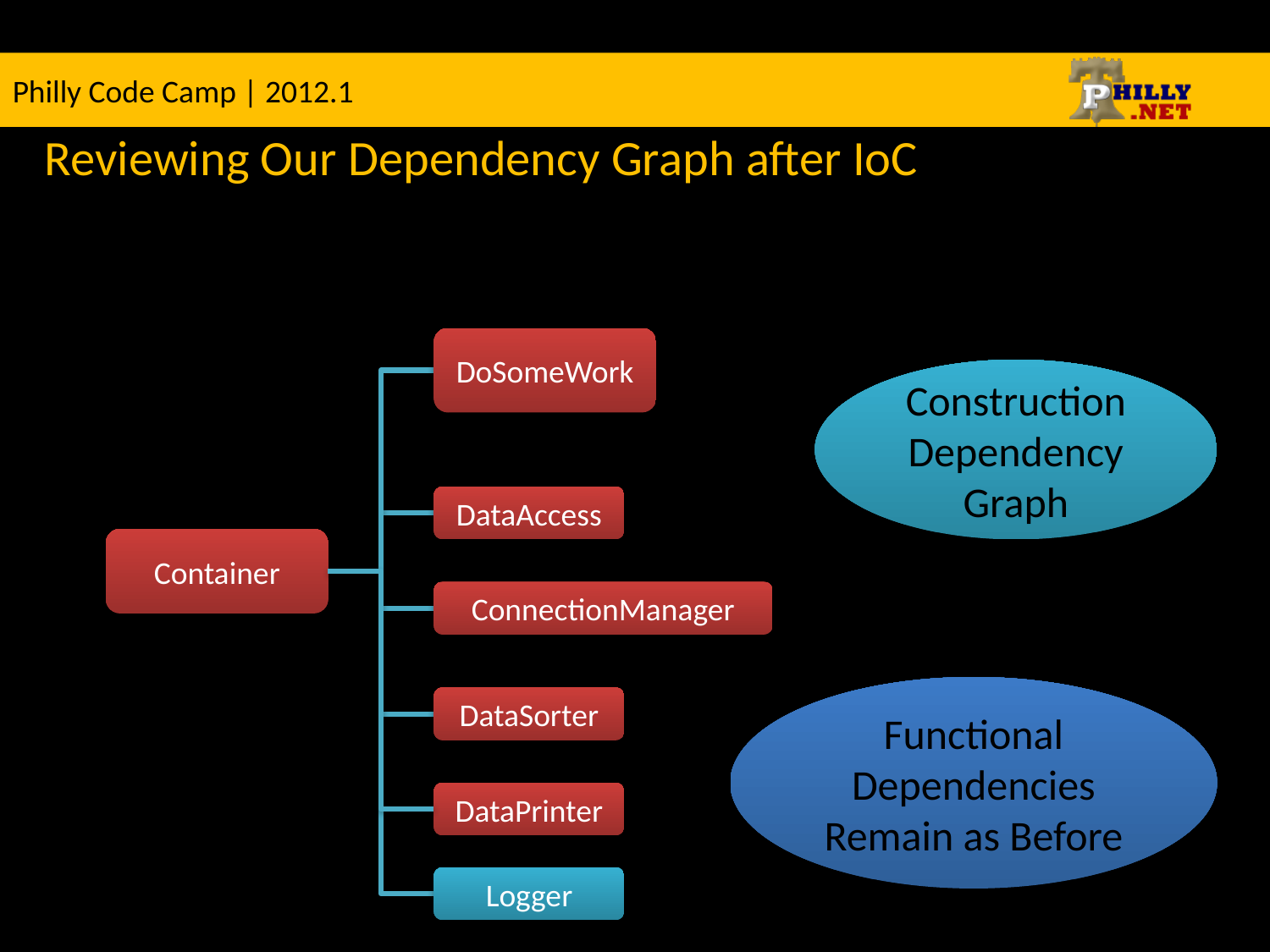

# Reviewing Our Dependency Graph after IoC
DoSomeWork
Construction Dependency Graph
DataAccess
Container
ConnectionManager
Functional Dependencies Remain as Before
DataSorter
DataPrinter
Logger